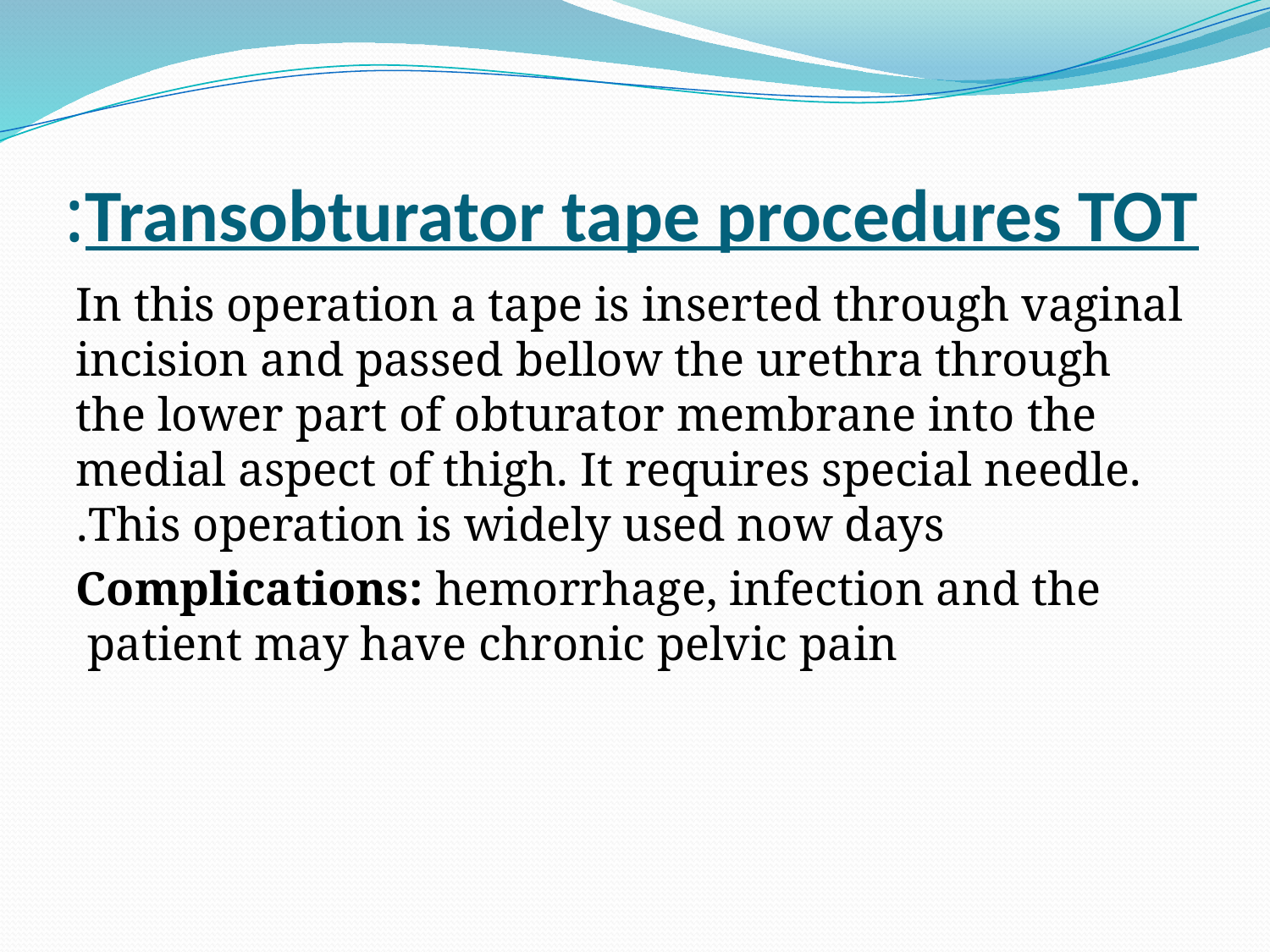

# Transobturator tape procedures TOT:
In this operation a tape is inserted through vaginal incision and passed bellow the urethra through the lower part of obturator membrane into the medial aspect of thigh. It requires special needle. This operation is widely used now days.
 Complications: hemorrhage, infection and the patient may have chronic pelvic pain